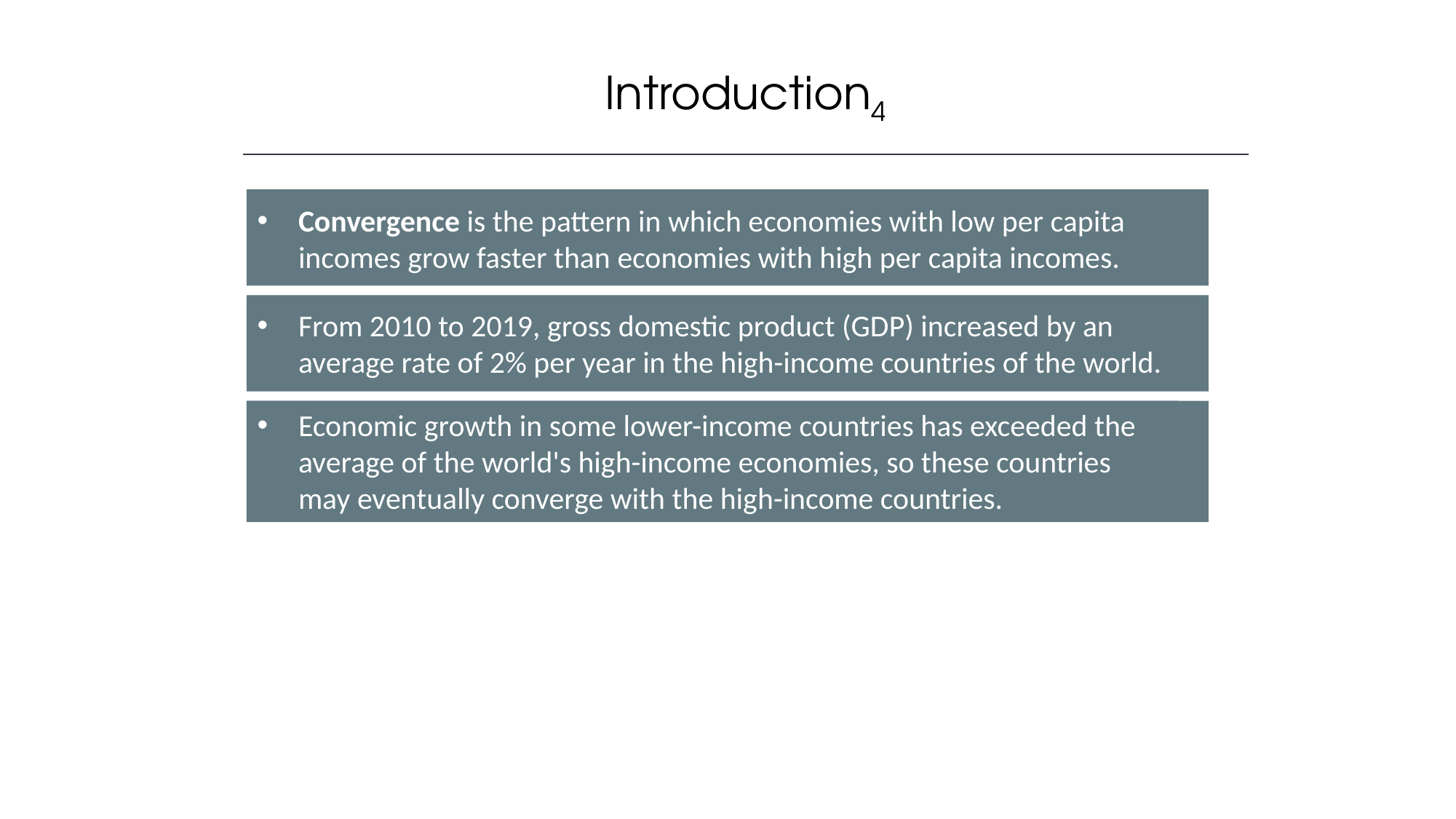

Introduction4

Convergence is the pattern in which economies with low per capita incomes grow faster than economies with high per capita incomes.

From 2010 to 2019, gross domestic product (GDP) increased by an average rate of 2% per year in the high-income countries of the world.
Economic growth in some lower-income countries has exceeded the average of the world's high-income economies, so these countries may eventually converge with the high-income countries.